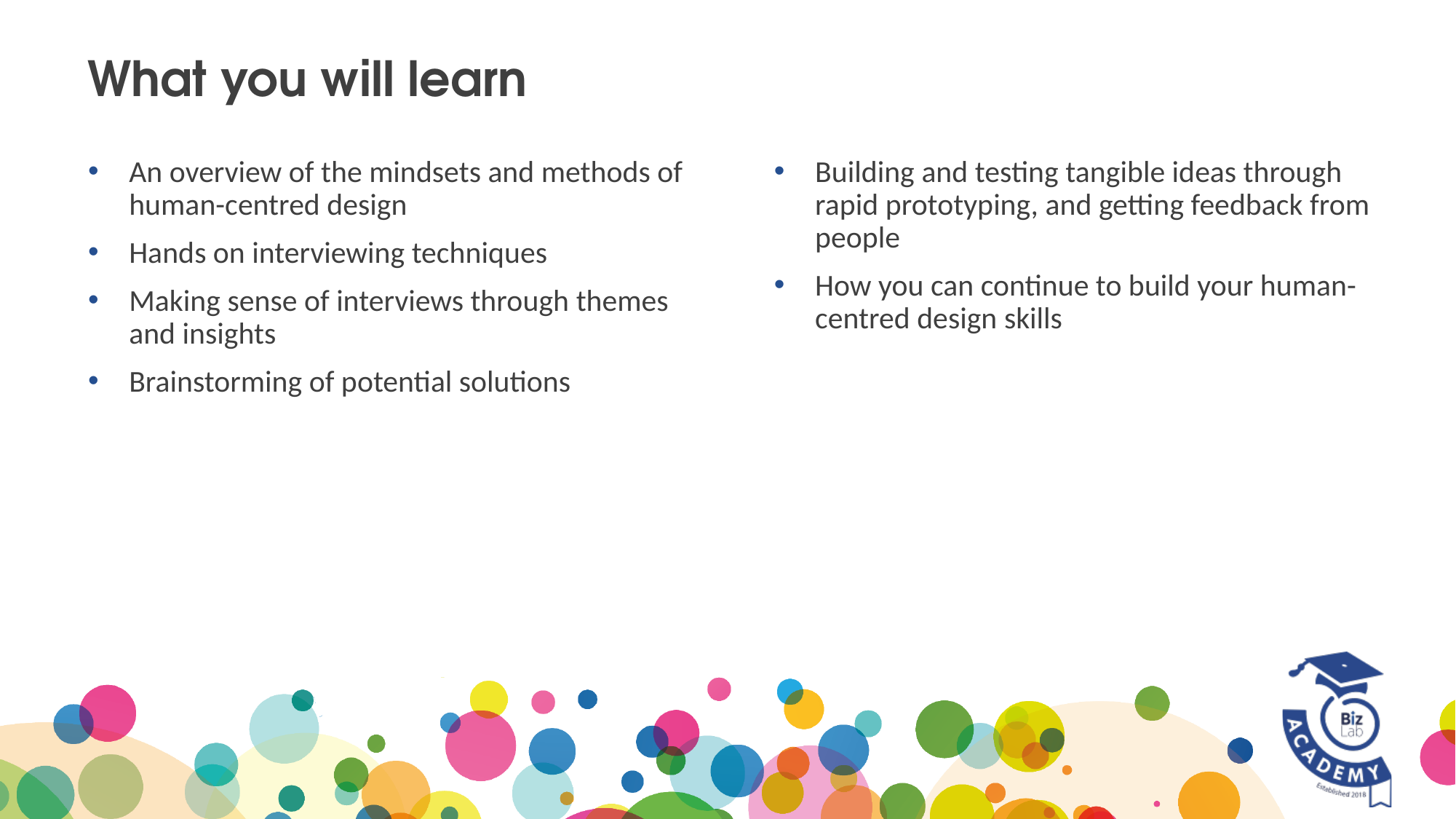

# What you will learn
An overview of the mindsets and methods of human-centred design
Hands on interviewing techniques
Making sense of interviews through themes and insights
Brainstorming of potential solutions
Building and testing tangible ideas through rapid prototyping, and getting feedback from people
How you can continue to build your human-centred design skills